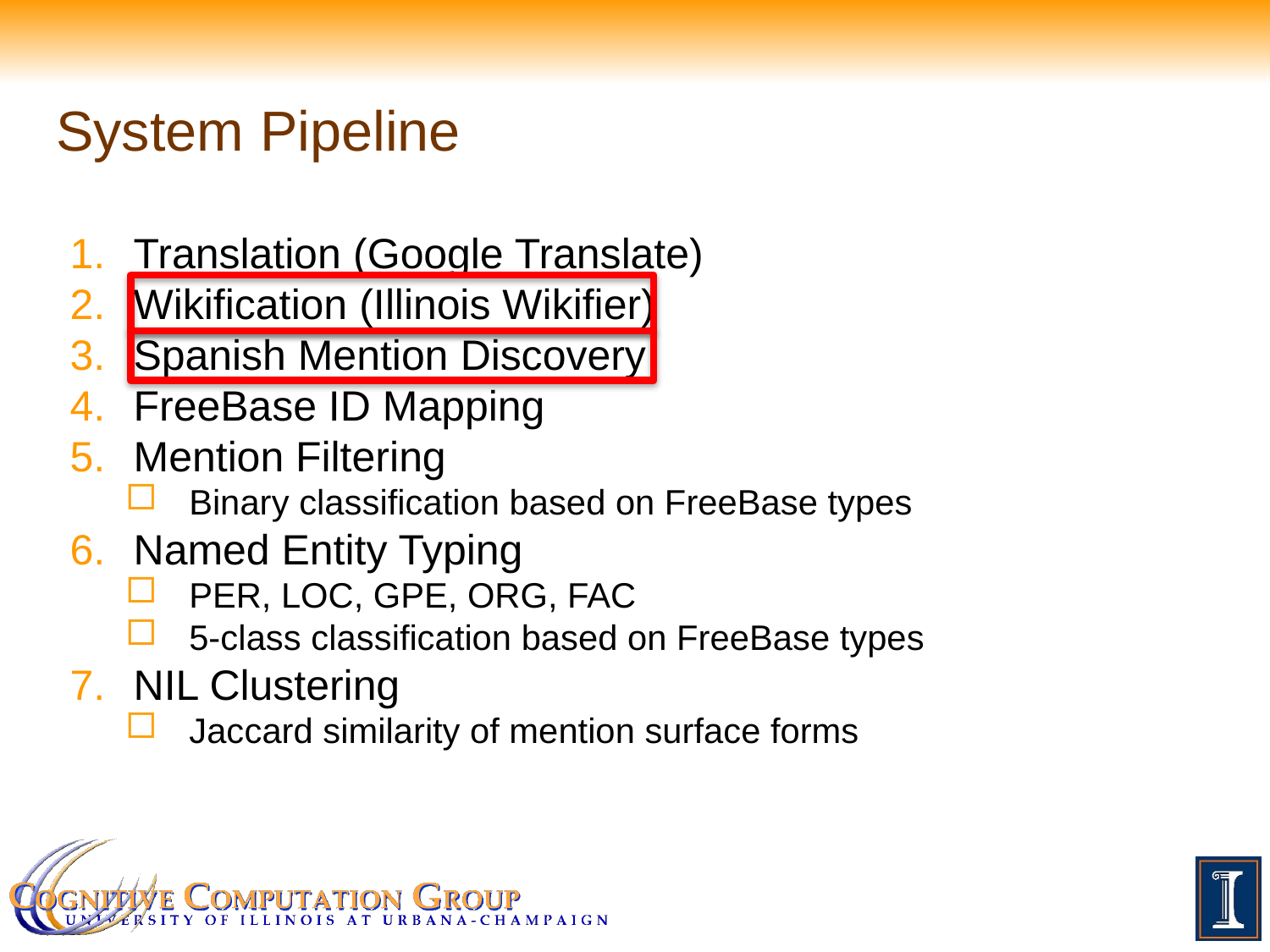

# System Pipeline
Translation (Google Translate)
Wikification (Illinois Wikifier)
Spanish Mention Discovery
FreeBase ID Mapping
Mention Filtering
Binary classification based on FreeBase types
Named Entity Typing
PER, LOC, GPE, ORG, FAC
5-class classification based on FreeBase types
NIL Clustering
Jaccard similarity of mention surface forms